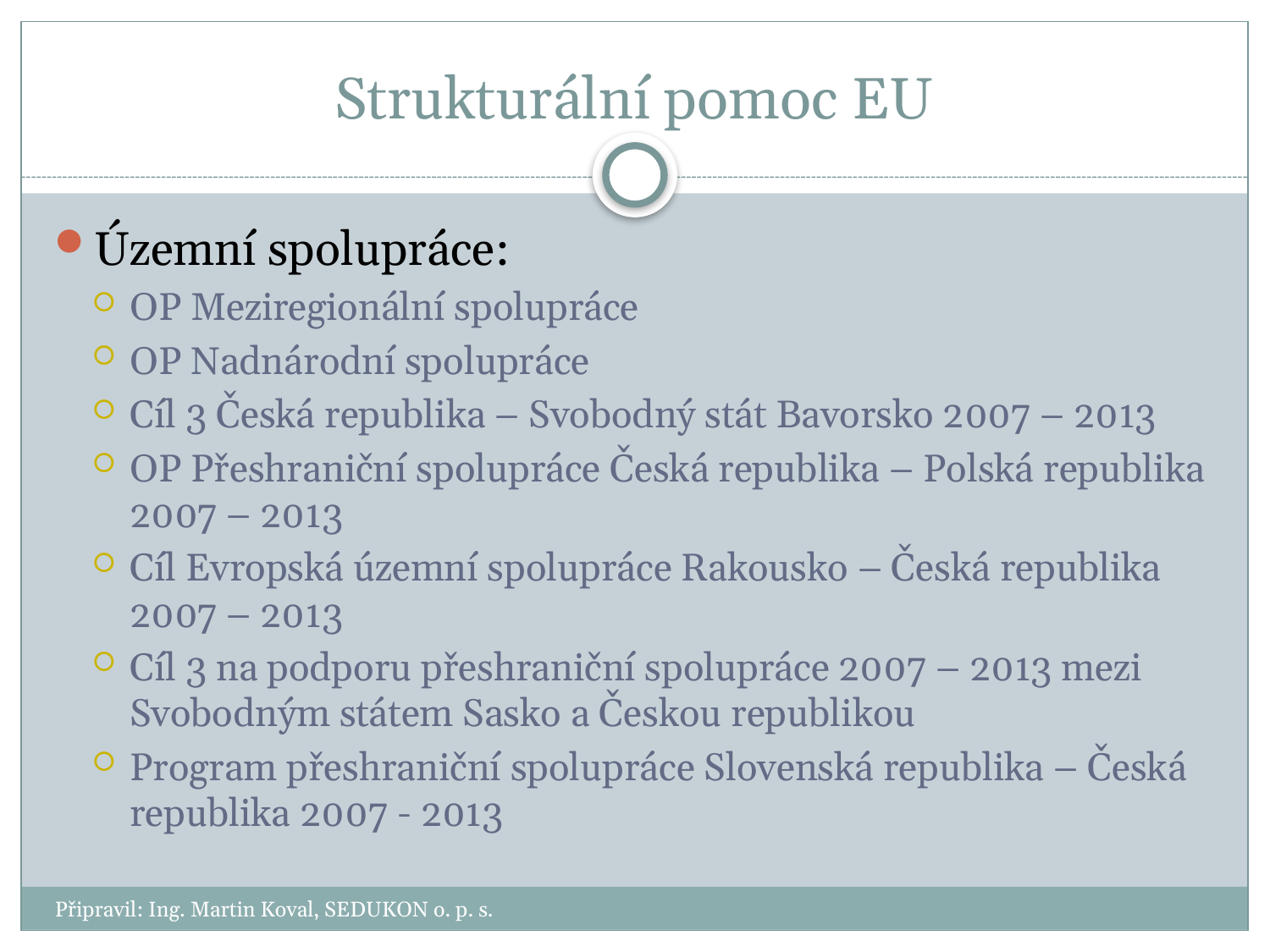

# Strukturální pomoc EU
Územní spolupráce:
OP Meziregionální spolupráce
OP Nadnárodní spolupráce
Cíl 3 Česká republika – Svobodný stát Bavorsko 2007 – 2013
OP Přeshraniční spolupráce Česká republika – Polská republika 2007 – 2013
Cíl Evropská územní spolupráce Rakousko – Česká republika 2007 – 2013
Cíl 3 na podporu přeshraniční spolupráce 2007 – 2013 mezi Svobodným státem Sasko a Českou republikou
Program přeshraniční spolupráce Slovenská republika – Česká republika 2007 - 2013
Připravil: Ing. Martin Koval, SEDUKON o. p. s.